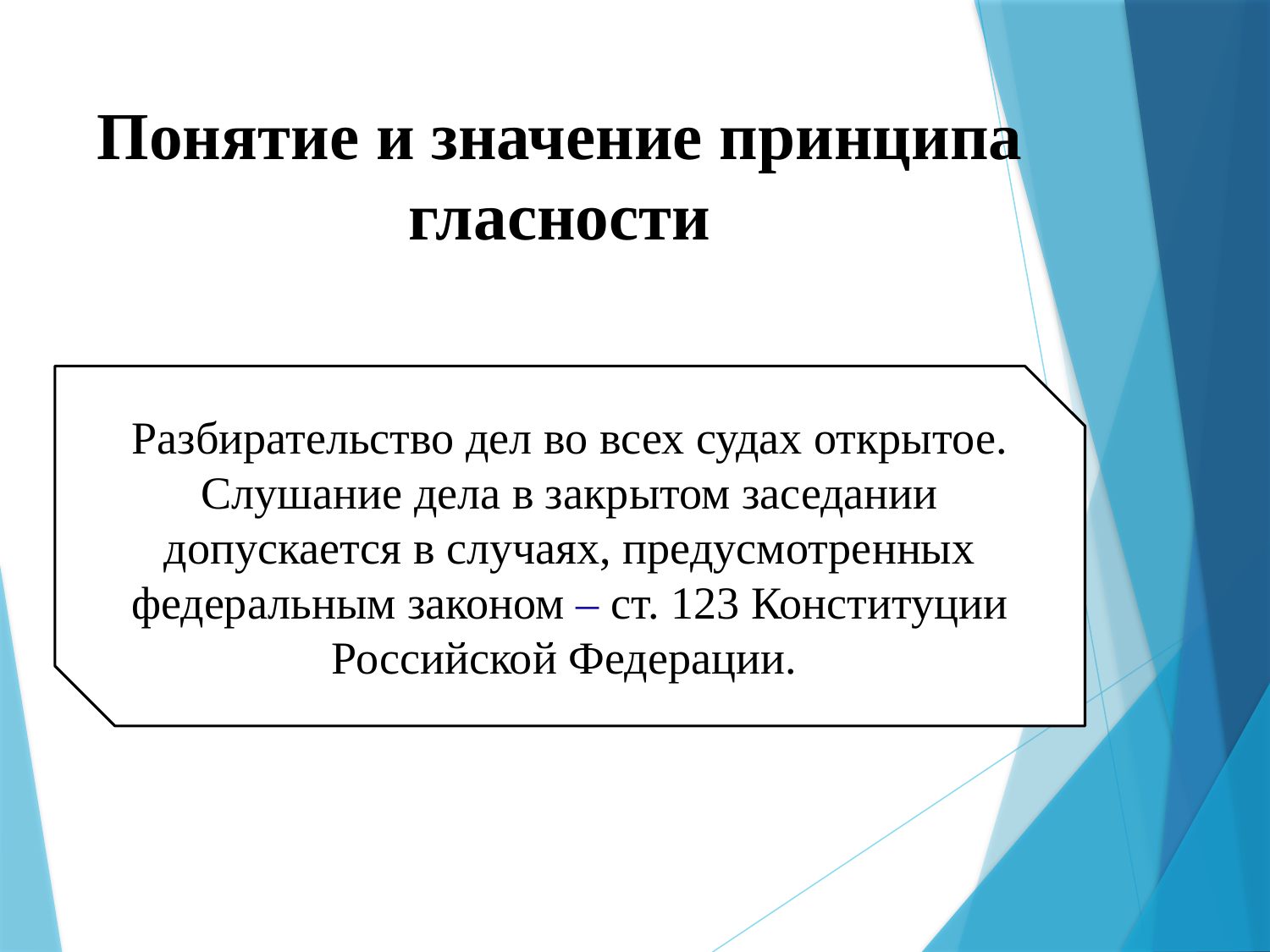

# Понятие и значение принципа гласности
Разбирательство дел во всех судах открытое. Слушание дела в закрытом заседании допускается в случаях, предусмотренных федеральным законом ‒ ст. 123 Конституции Российской Федерации.